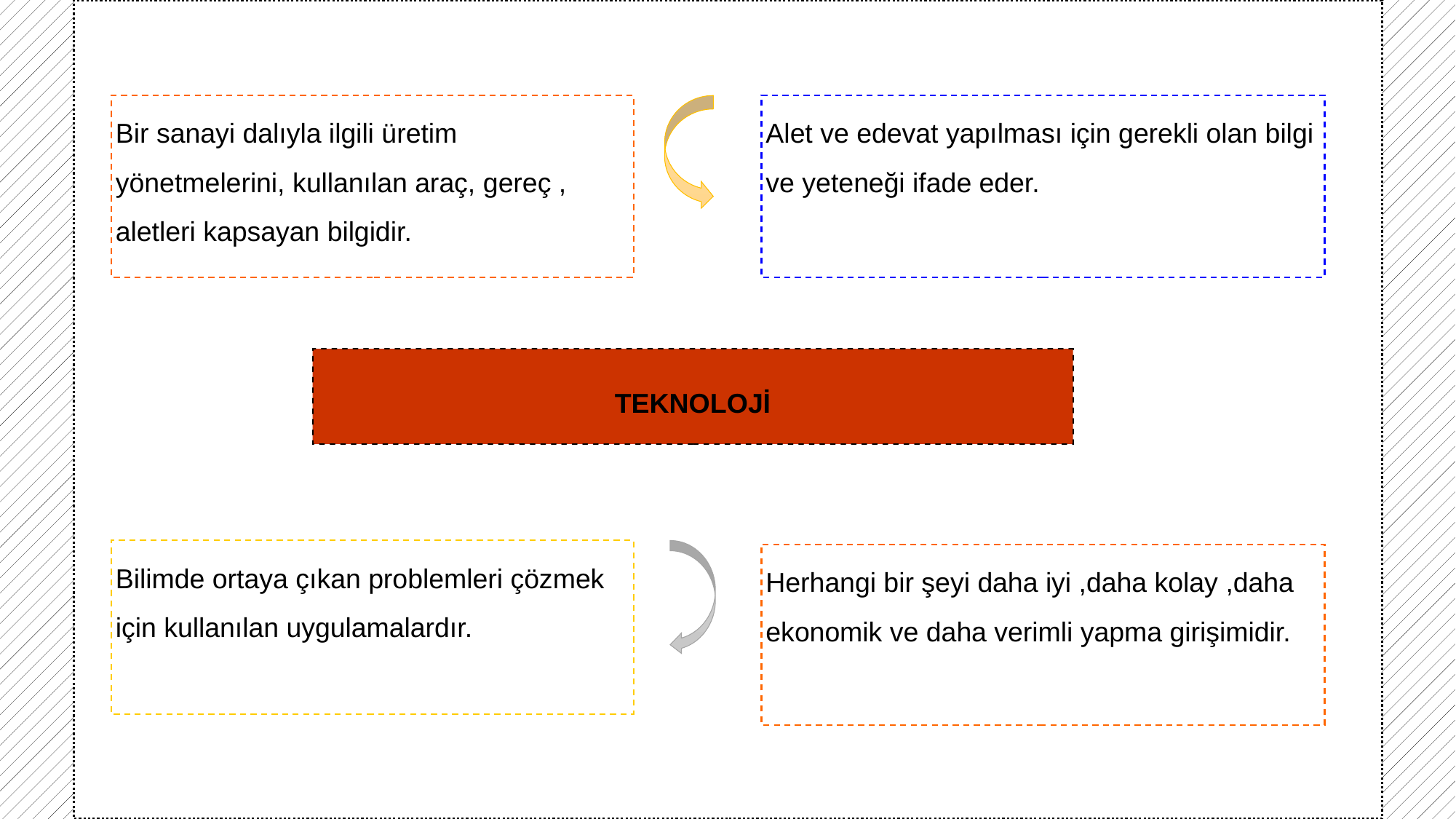

Bir sanayi dalıyla ilgili üretim yönetmelerini, kullanılan araç, gereç , aletleri kapsayan bilgidir.
Alet ve edevat yapılması için gerekli olan bilgi ve yeteneği ifade eder.

TEKNOLOJİ
Bilimde ortaya çıkan problemleri çözmek için kullanılan uygulamalardır.

Herhangi bir şeyi daha iyi ,daha kolay ,daha ekonomik ve daha verimli yapma girişimidir.